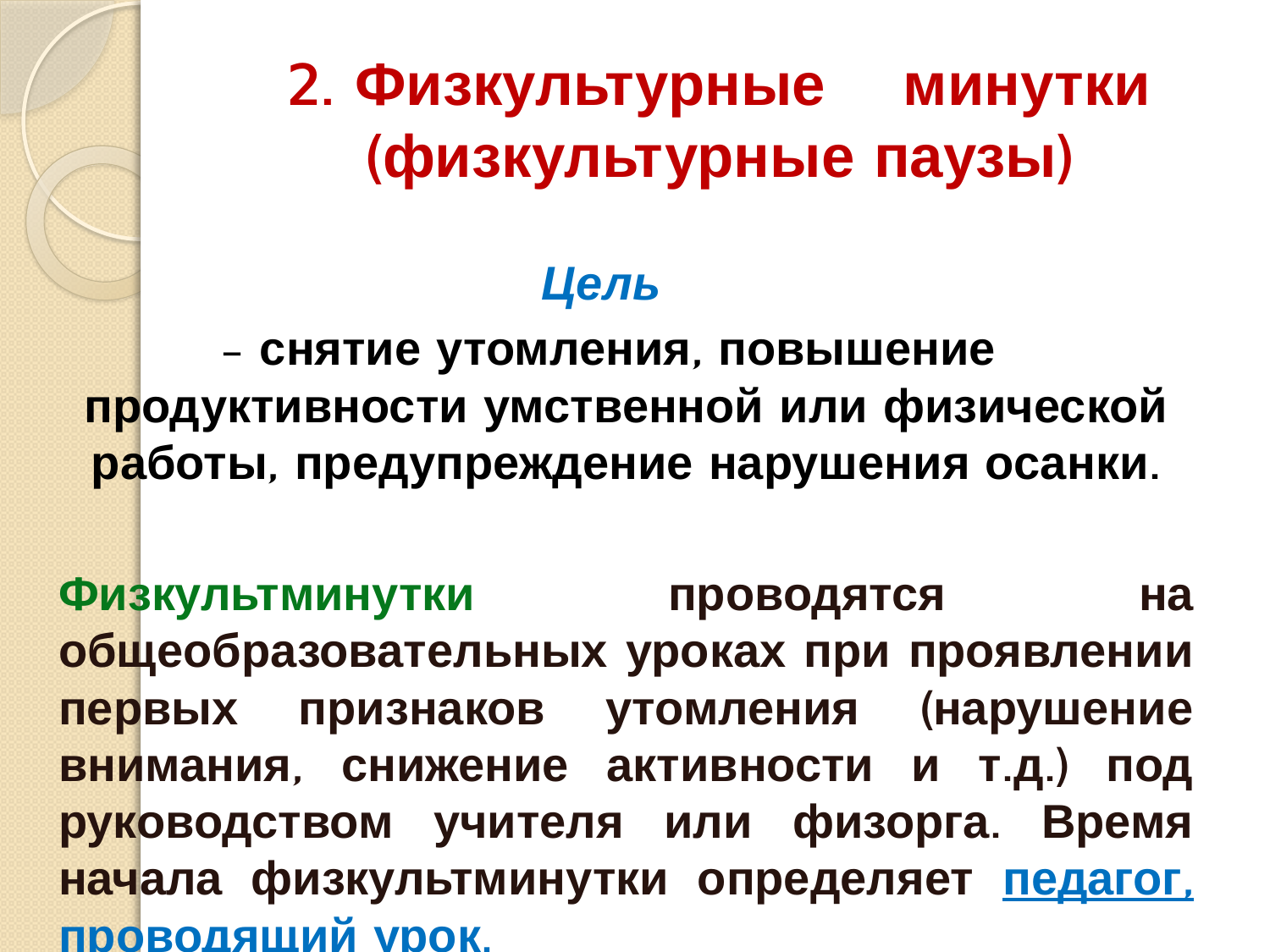

# 2. Физкультурные    минутки (физкультурные паузы)
Цель
– снятие утомления, повышение продуктивности умственной или физической работы, предупреждение нарушения осанки.

		Физкультминутки проводятся на общеобразовательных уроках при проявлении первых признаков утомления (нарушение внимания, снижение активности и т.д.) под руководством учителя или физорга. Время начала физкультминутки определяет педагог, проводящий урок.